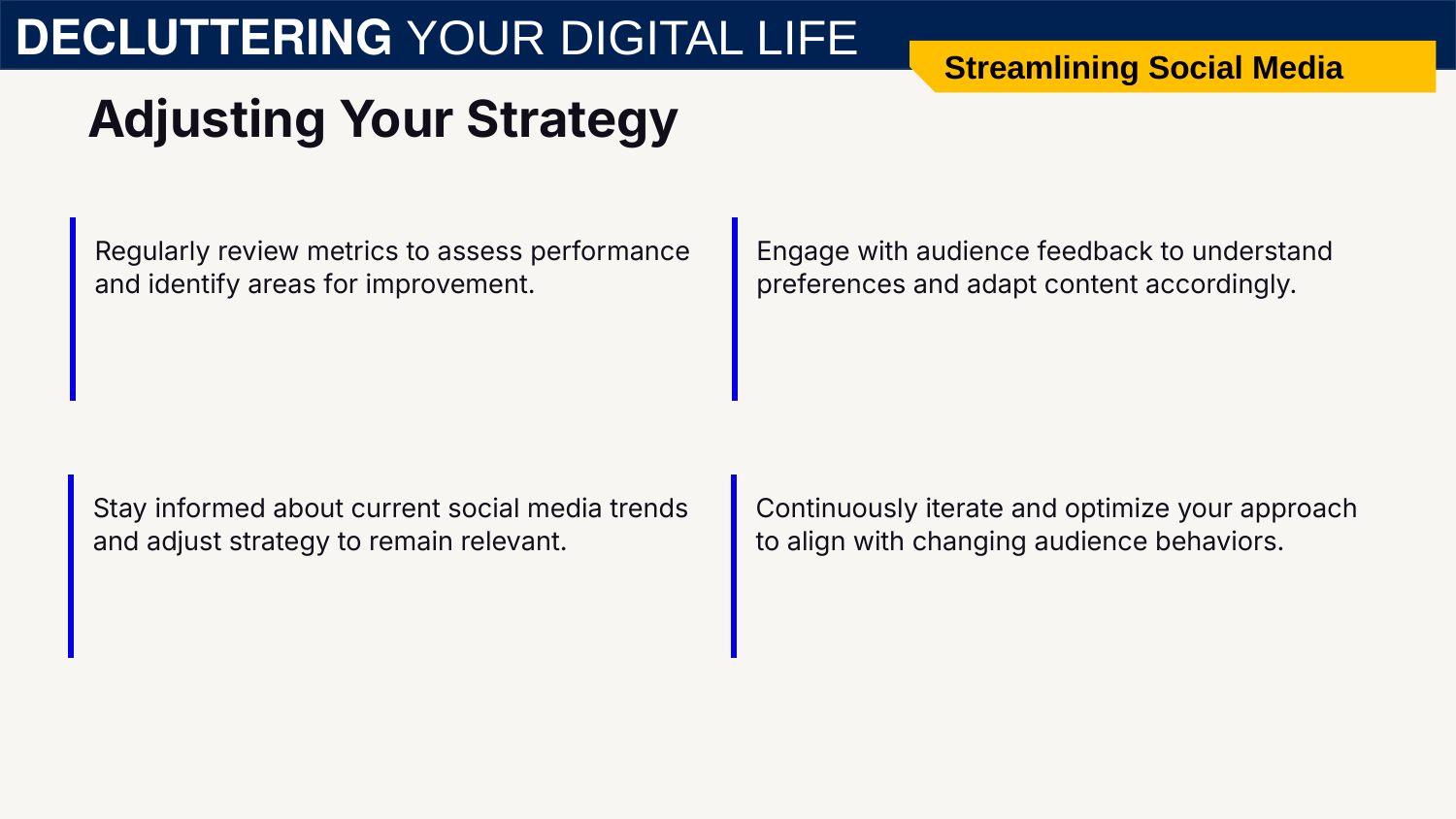

DECLUTTERING YOUR DIGITAL LIFE
Streamlining Social Media

# Adjusting Your Strategy
Regularly review metrics to assess performance and identify areas for improvement.
Engage with audience feedback to understand preferences and adapt content accordingly.
Stay informed about current social media trends and adjust strategy to remain relevant.
Continuously iterate and optimize your approach to align with changing audience behaviors.